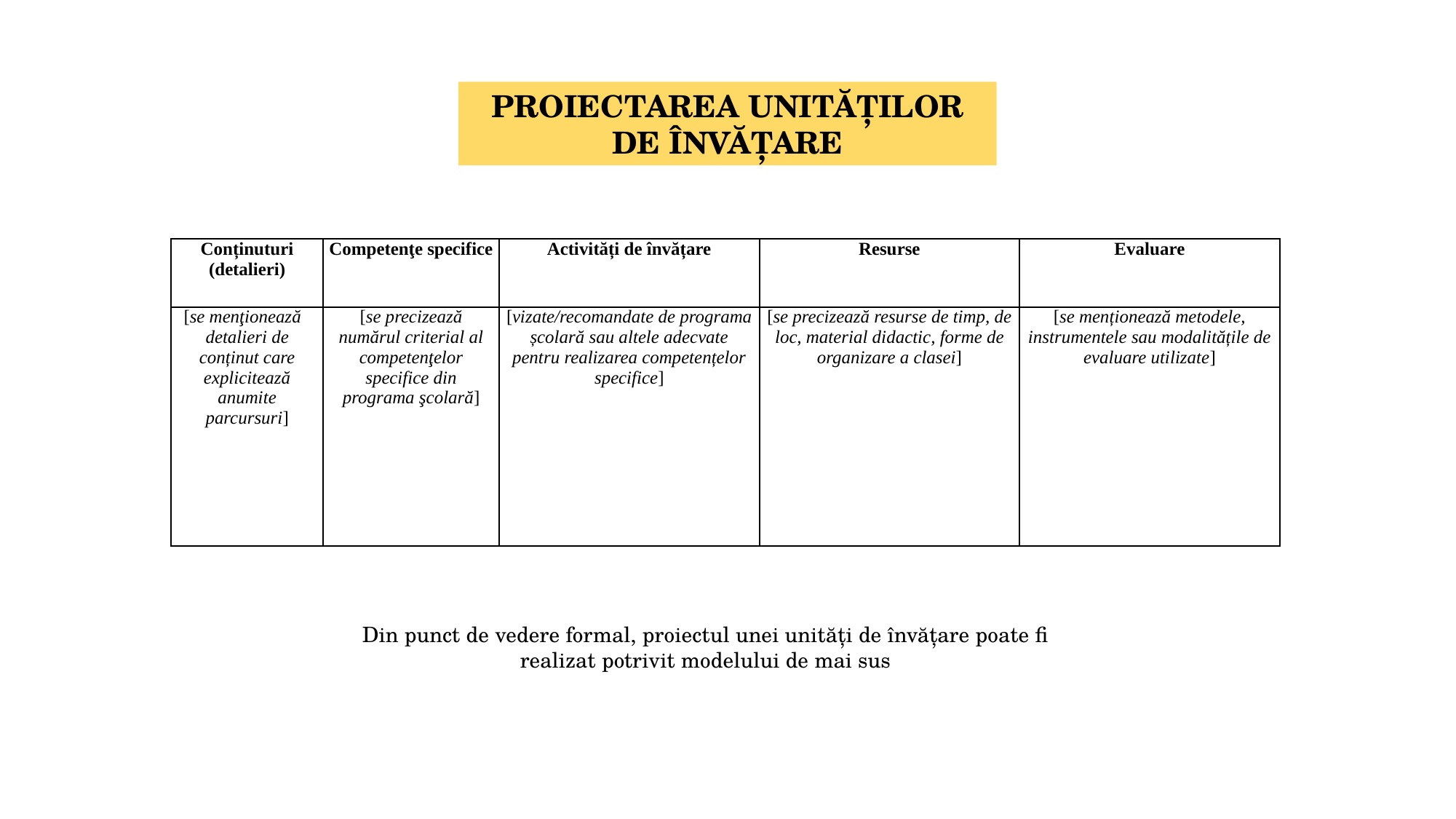

PROIECTAREA UNITĂȚILOR DE ÎNVĂȚARE
| Conținuturi (detalieri) | Competenţe specifice | Activități de învățare | Resurse | Evaluare |
| --- | --- | --- | --- | --- |
| [se menţionează detalieri de conținut care explicitează anumite parcursuri] | [se precizează numărul criterial al competenţelor specifice din programa şcolară] | [vizate/recomandate de programa școlară sau altele adecvate pentru realizarea competențelor specifice] | [se precizează resurse de timp, de loc, material didactic, forme de organizare a clasei] | [se menționează metodele, instrumentele sau modalitățile de evaluare utilizate] |
Din punct de vedere formal, proiectul unei unități de învățare poate fi realizat potrivit modelului de mai sus